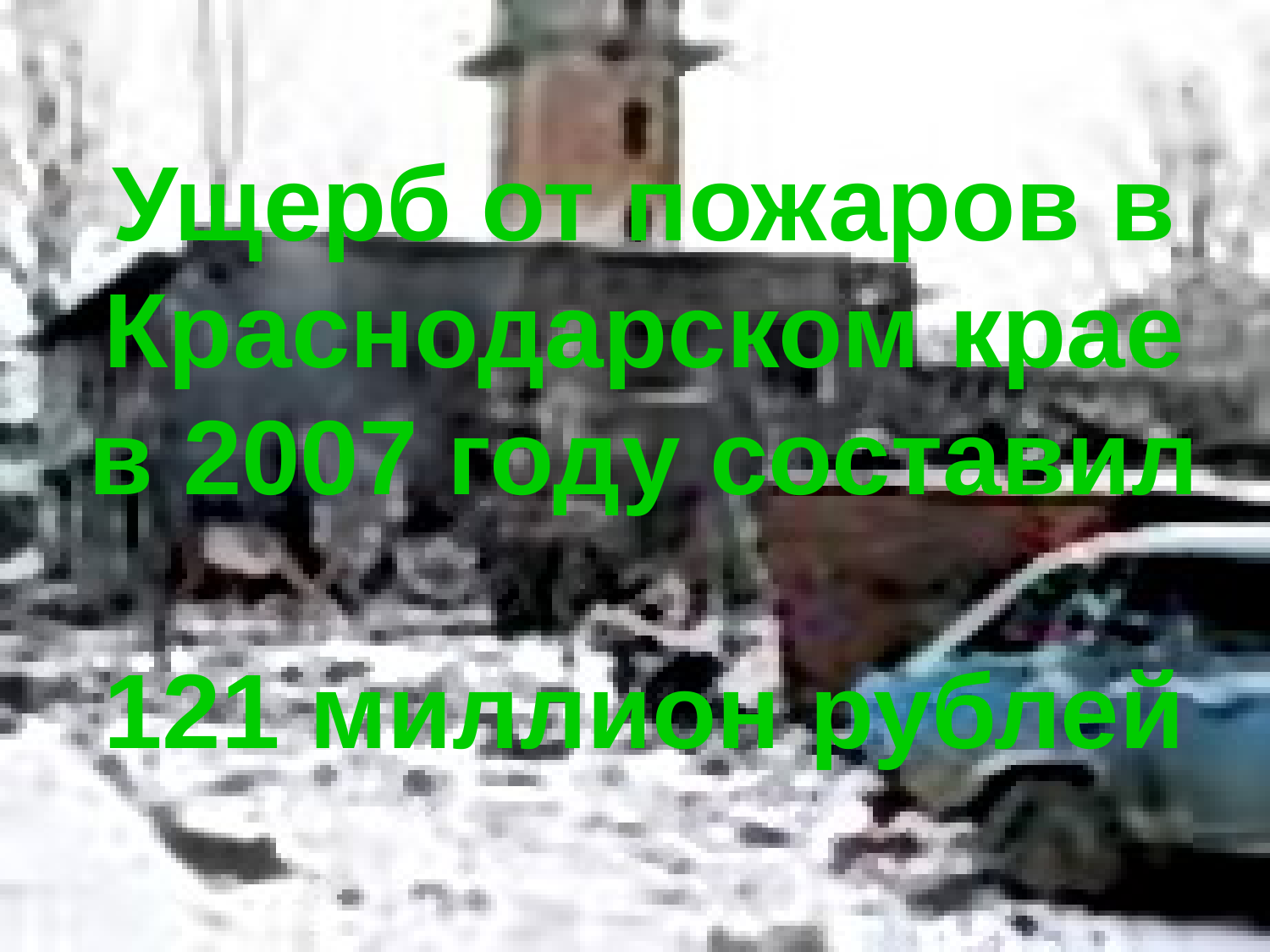

# Ущерб от пожаров в Краснодарском крае в 2007 году составил 121 миллион рублей